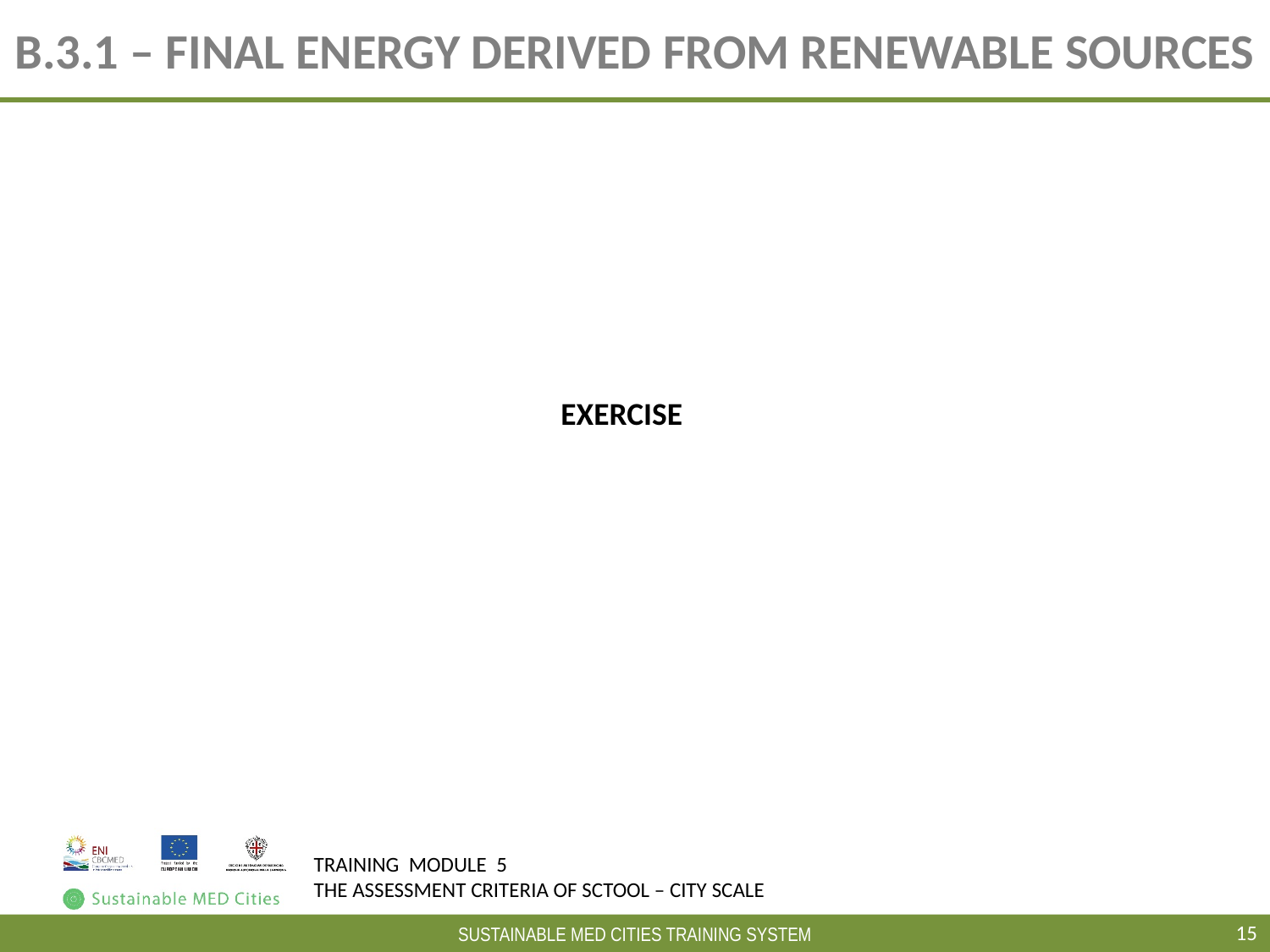

# B.3.1 – FINAL ENERGY DERIVED FROM RENEWABLE SOURCES

EXERCISE
15